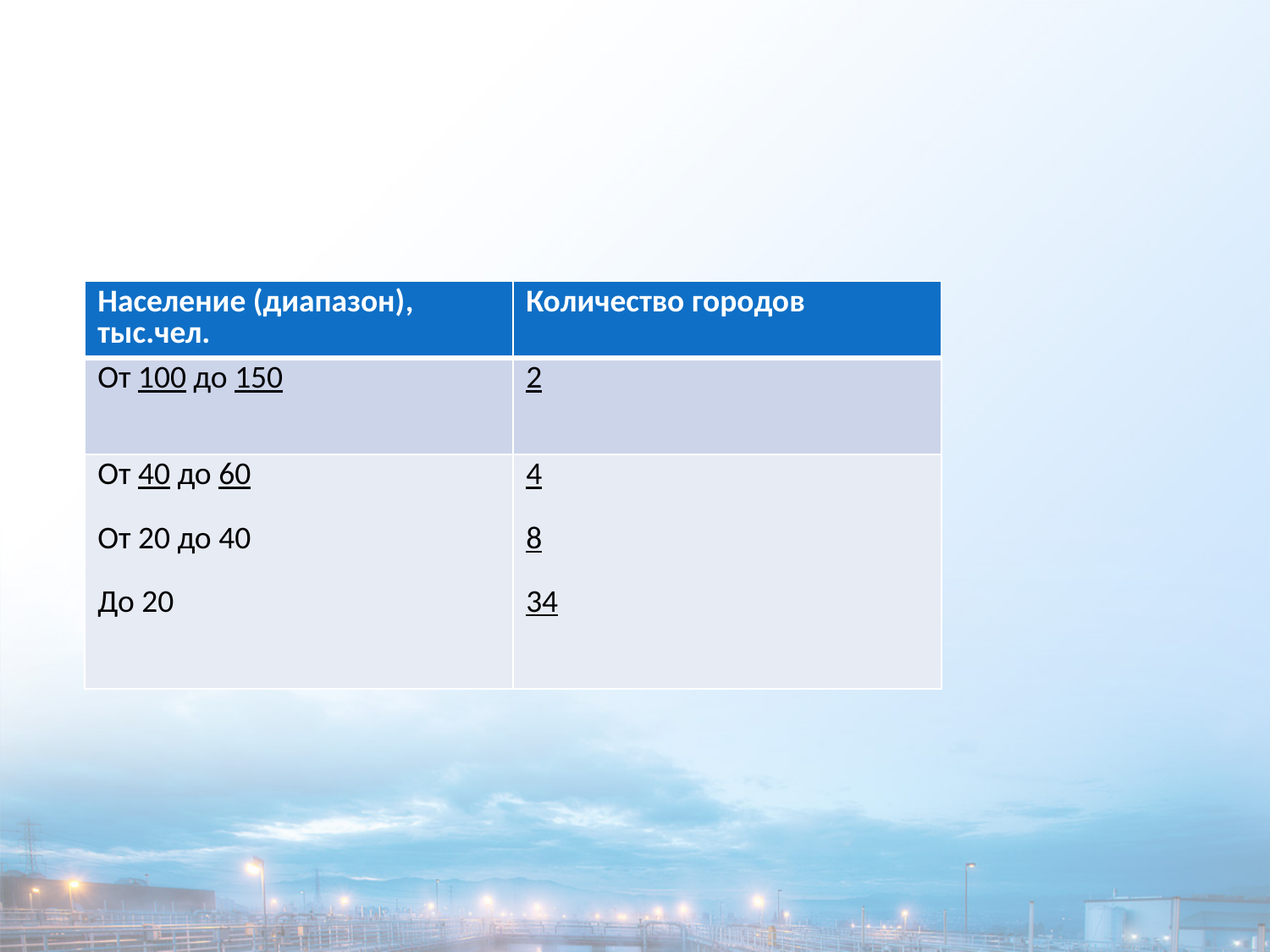

| Население (диапазон), тыс.чел. | Количество городов |
| --- | --- |
| От 100 до 150 | 2 |
| От 40 до 60 От 20 до 40 До 20 | 4 8 34 |